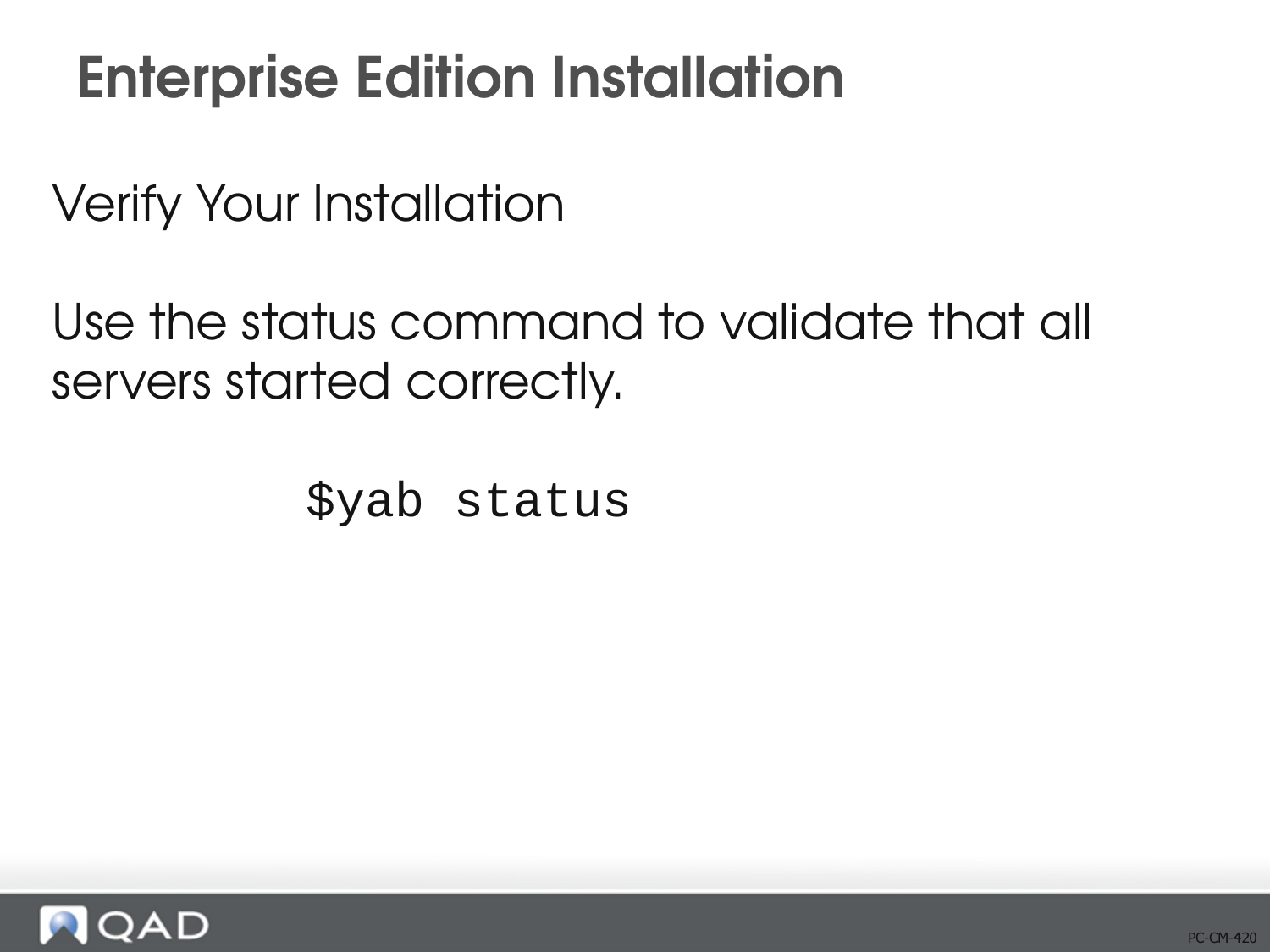

# Enterprise Edition Installation
Verify Your Installation

Use the status command to validate that all servers started correctly.

		$yab status
PC-CM-420